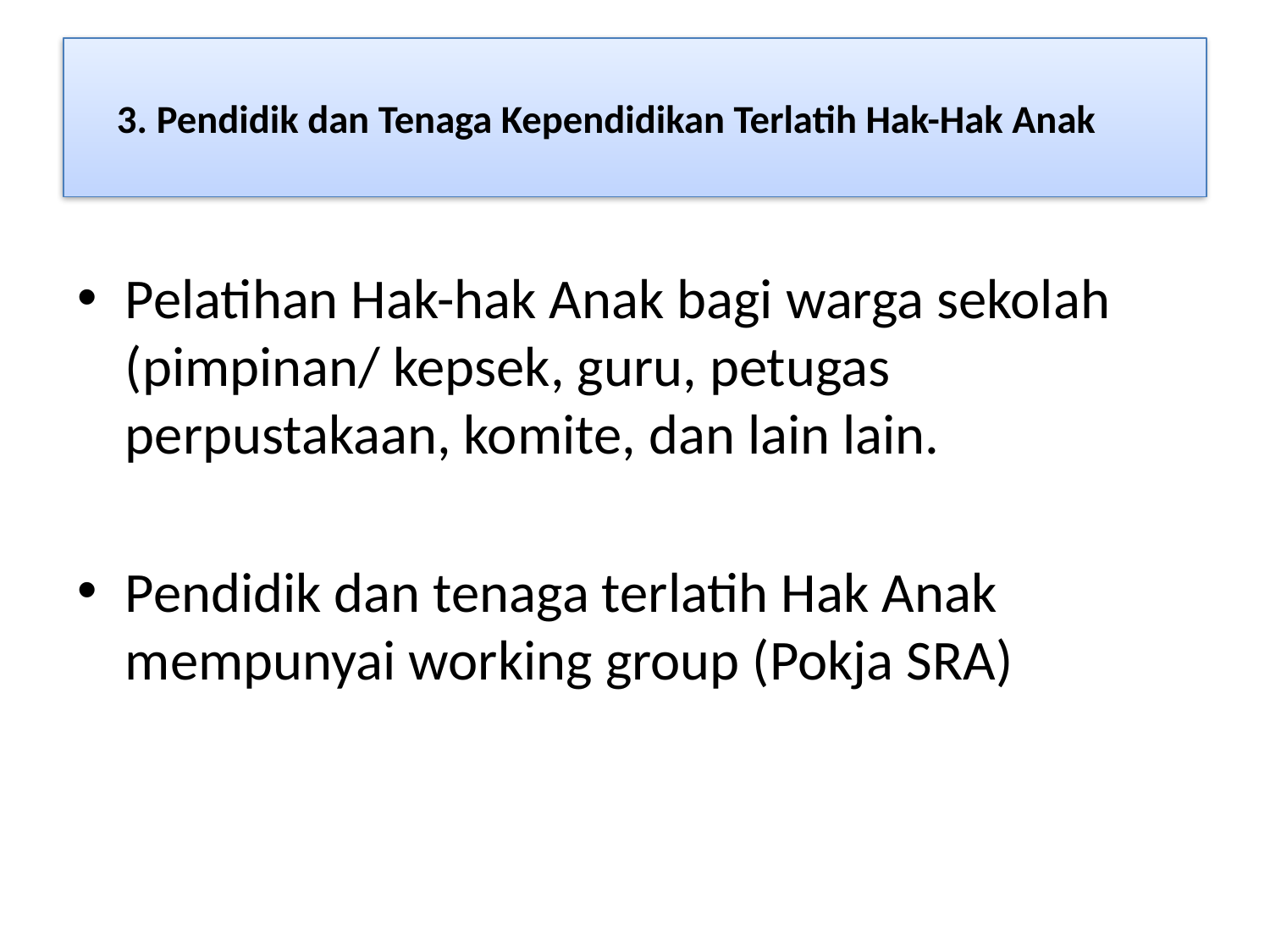

# 3. Pendidik dan Tenaga Kependidikan Terlatih Hak-Hak Anak
Pelatihan Hak-hak Anak bagi warga sekolah (pimpinan/ kepsek, guru, petugas perpustakaan, komite, dan lain lain.

Pendidik dan tenaga terlatih Hak Anak mempunyai working group (Pokja SRA)